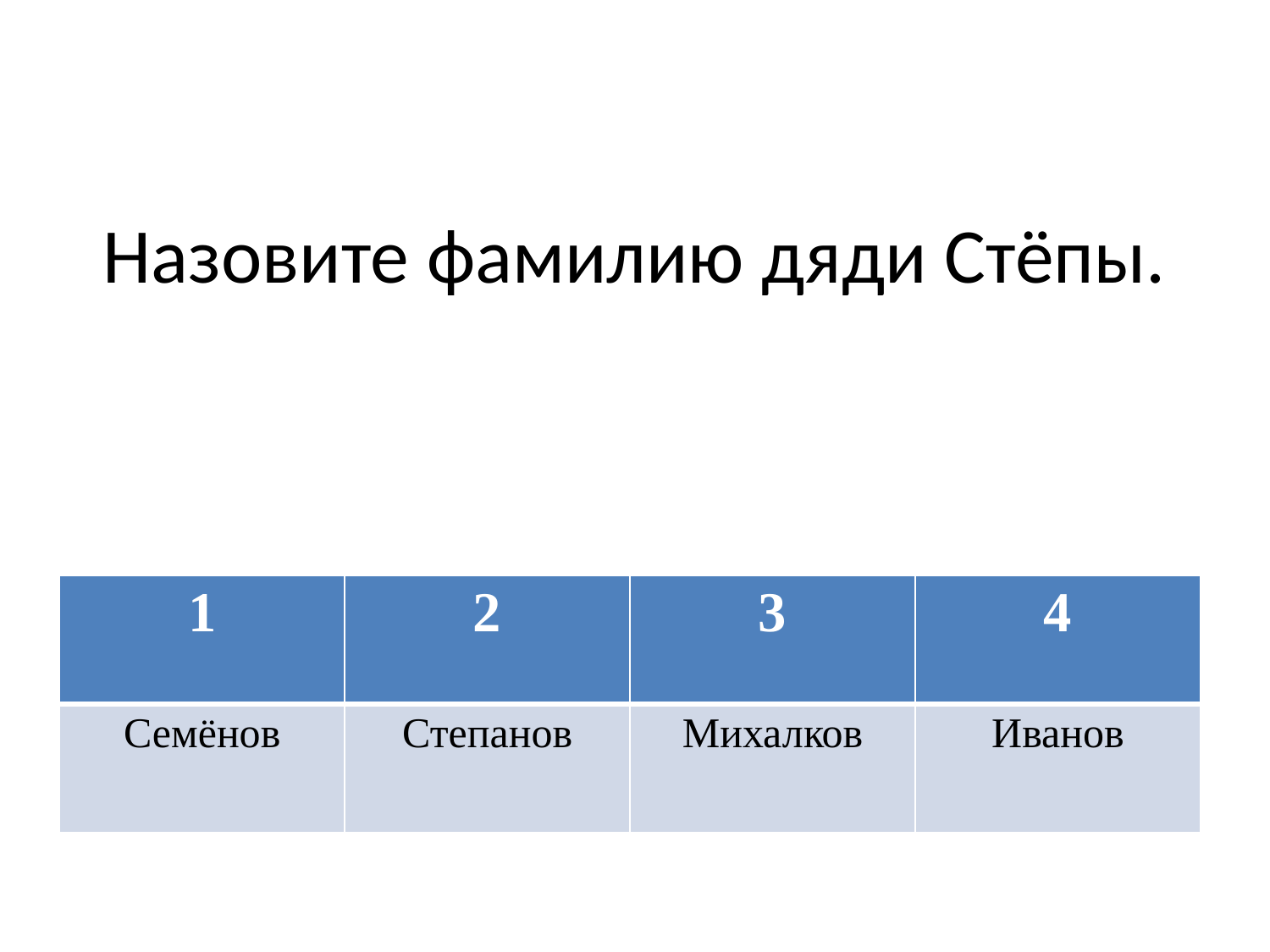

# Назовите фамилию дяди Стёпы.
| 1 | 2 | 3 | 4 |
| --- | --- | --- | --- |
| Семёнов | Степанов | Михалков | Иванов |